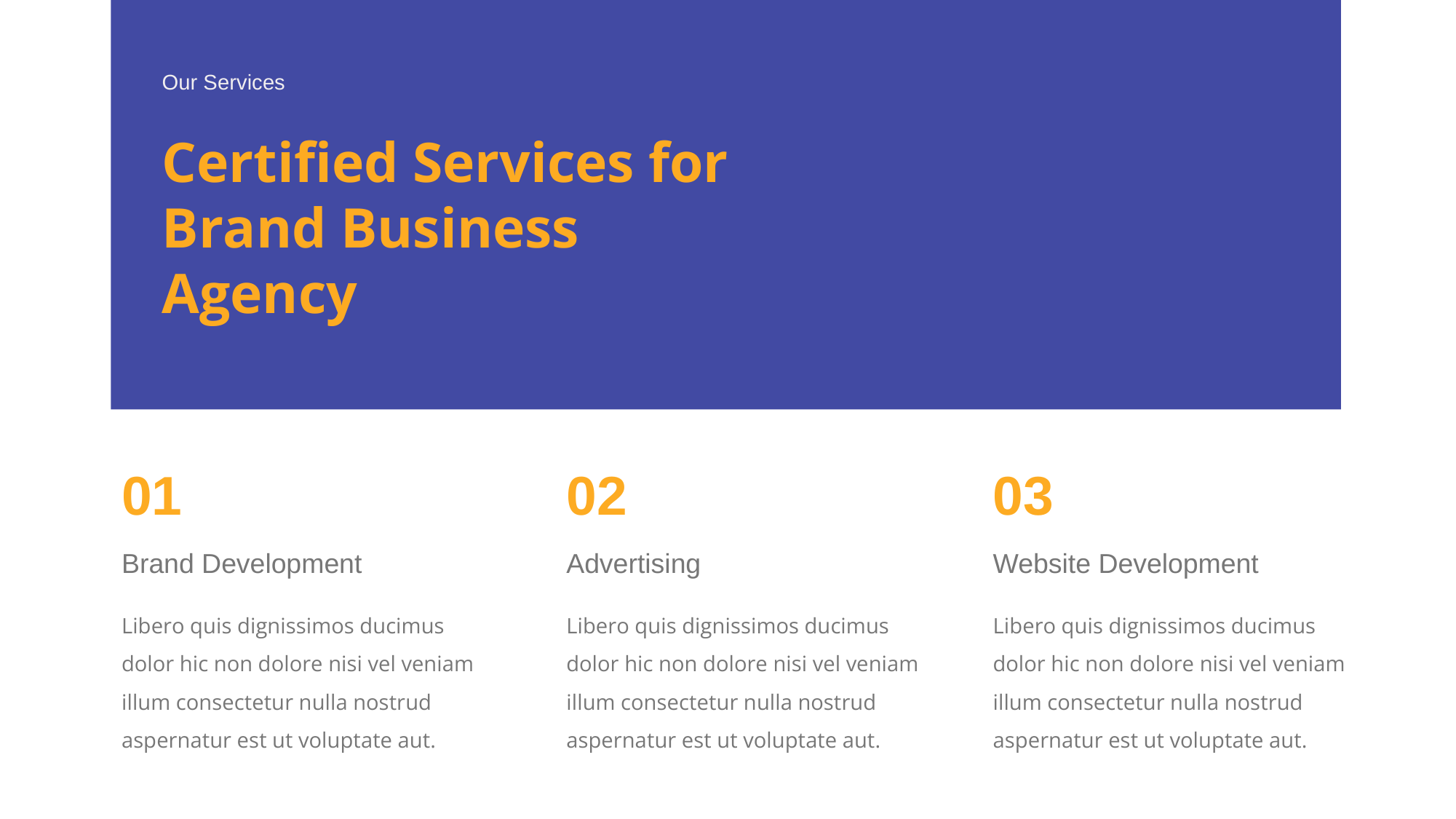

Our Services
Certified Services for Brand Business Agency
01
02
03
Brand Development
Advertising
Website Development
Libero quis dignissimos ducimus dolor hic non dolore nisi vel veniam illum consectetur nulla nostrud aspernatur est ut voluptate aut.
Libero quis dignissimos ducimus dolor hic non dolore nisi vel veniam illum consectetur nulla nostrud aspernatur est ut voluptate aut.
Libero quis dignissimos ducimus dolor hic non dolore nisi vel veniam illum consectetur nulla nostrud aspernatur est ut voluptate aut.